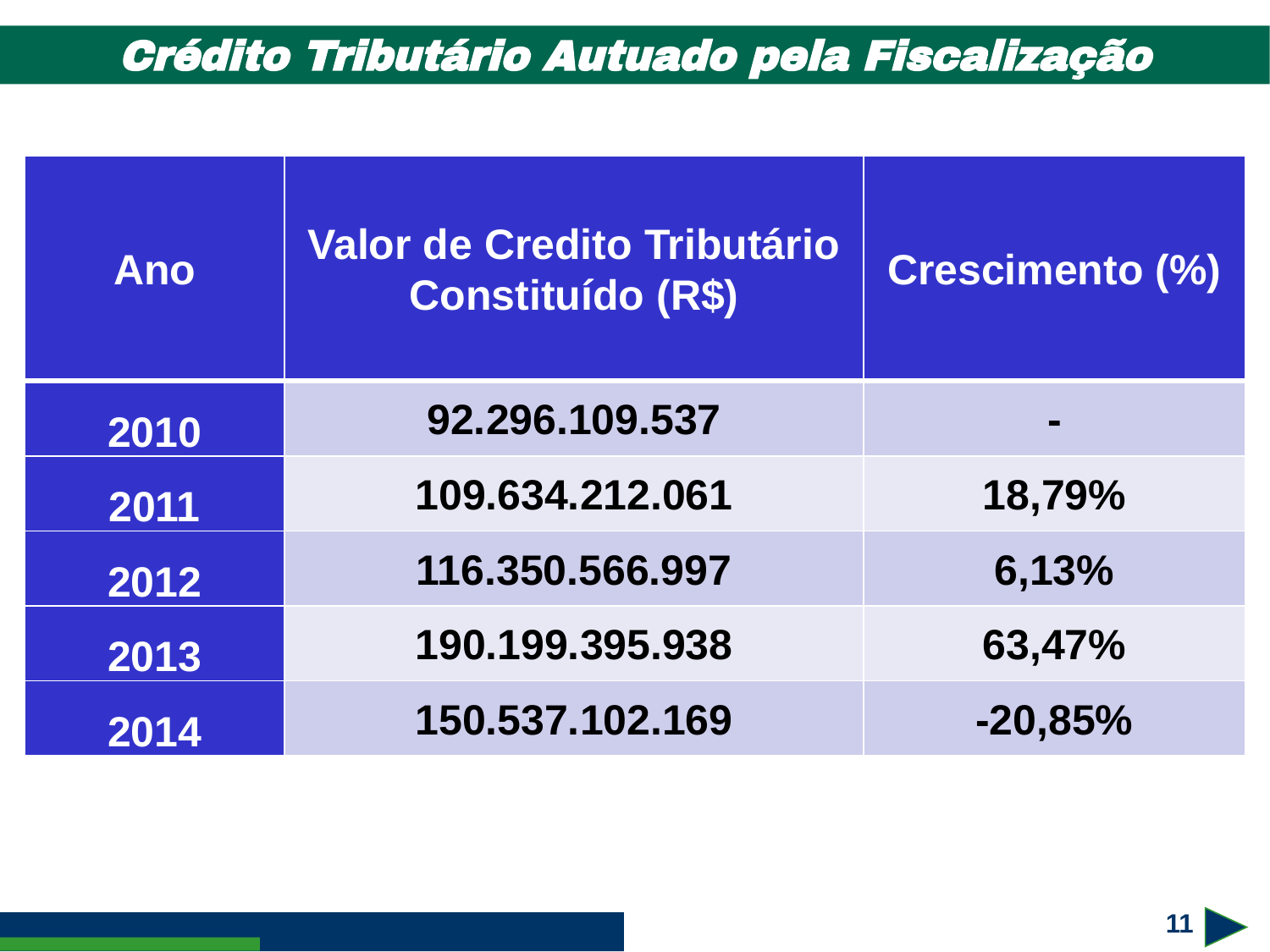

Crédito Tributário Autuado pela Fiscalização
| Ano | Valor de Credito Tributário Constituído (R$) | Crescimento (%) |
| --- | --- | --- |
| 2010 | 92.296.109.537 | - |
| 2011 | 109.634.212.061 | 18,79% |
| 2012 | 116.350.566.997 | 6,13% |
| 2013 | 190.199.395.938 | 63,47% |
| 2014 | 150.537.102.169 | -20,85% |